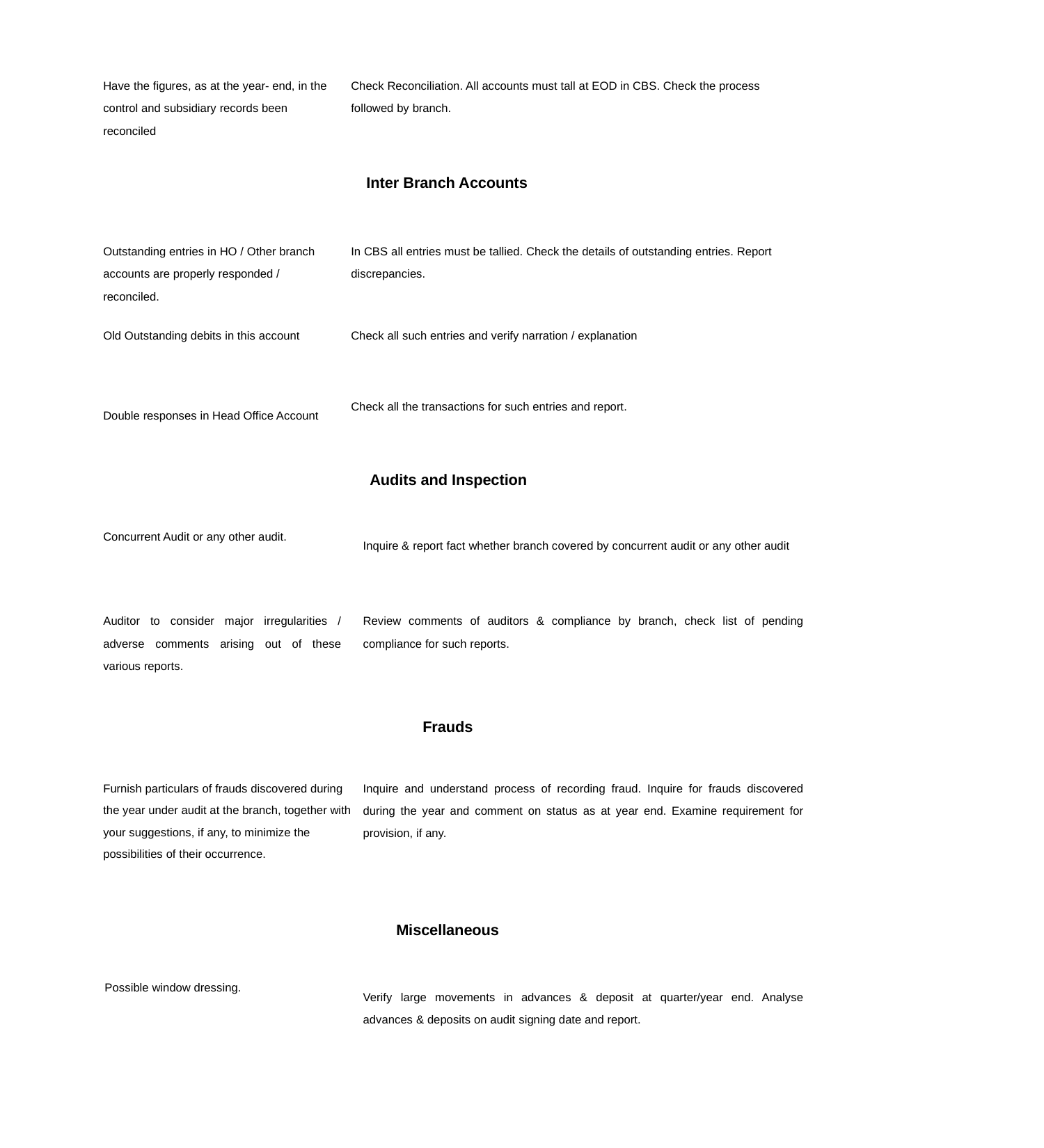

| Have the figures, as at the year- end, in the control and subsidiary records been reconciled | Check Reconciliation. All accounts must tall at EOD in CBS. Check the process followed by branch. |  |
| --- | --- | --- |
| Inter Branch Accounts |  |  |
| Outstanding entries in HO / Other branch accounts are properly responded / reconciled. | In CBS all entries must be tallied. Check the details of outstanding entries. Report discrepancies. |  |
| Old Outstanding debits in this account | Check all such entries and verify narration / explanation |  |
| Double responses in Head Office Account | Check all the transactions for such entries and report. |  |
| Audits and Inspection |  |  |
| Concurrent Audit or any other audit. |  | Inquire & report fact whether branch covered by concurrent audit or any other audit |
| Auditor to consider major irregularities / adverse comments arising out of these various reports. |  | Review comments of auditors & compliance by branch, check list of pending compliance for such reports. |
| Frauds |  |  |
| Furnish particulars of frauds discovered during the year under audit at the branch, together with your suggestions, if any, to minimize the possibilities of their occurrence. |  | Inquire and understand process of recording fraud. Inquire for frauds discovered during the year and comment on status as at year end. Examine requirement for provision, if any. |
| Miscellaneous |  |  |
| Possible window dressing. |  | Verify large movements in advances & deposit at quarter/year end. Analyse advances & deposits on audit signing date and report. |